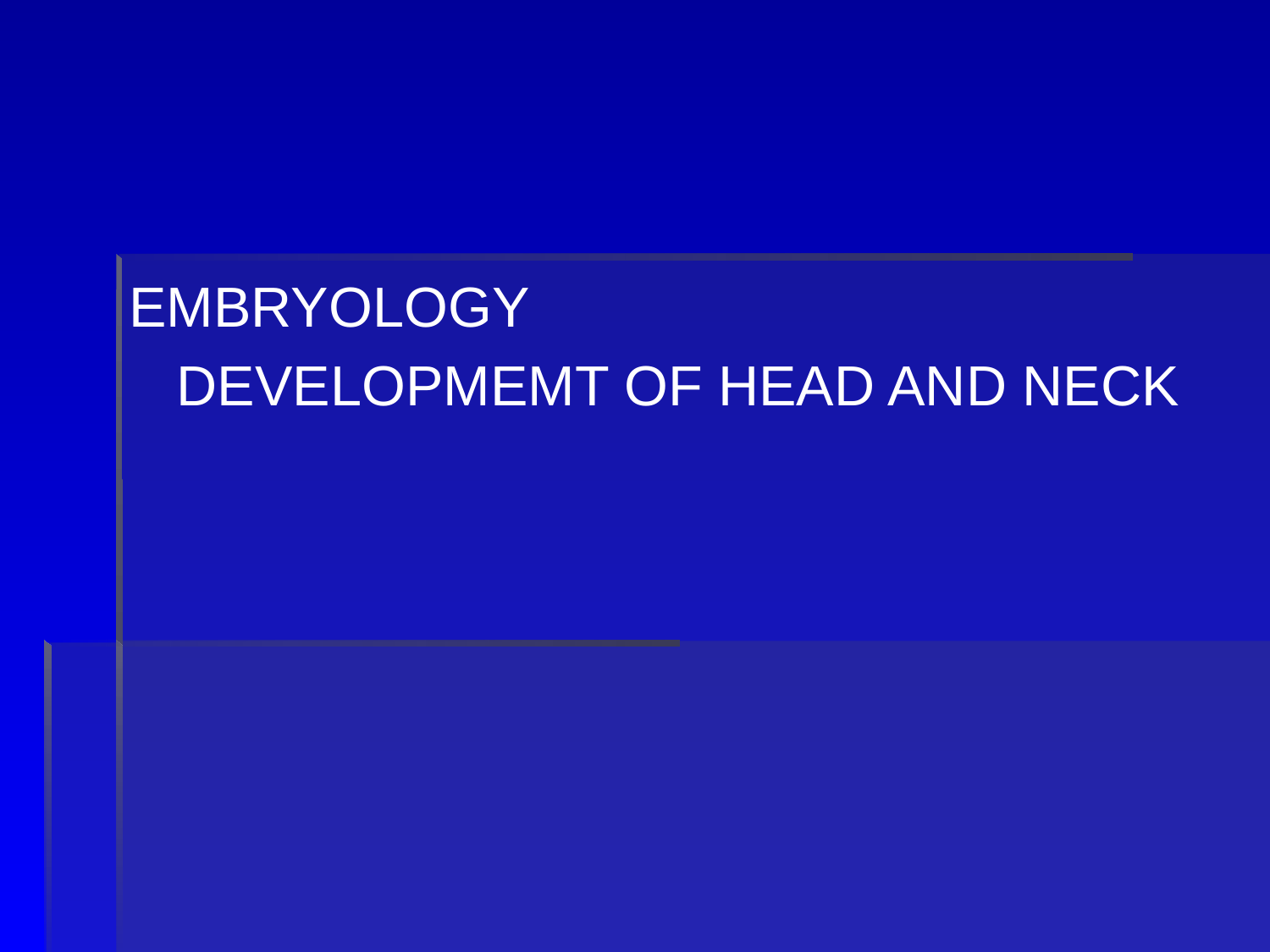

#
EMBRYOLOGY
	DEVELOPMEMT OF HEAD AND NECK